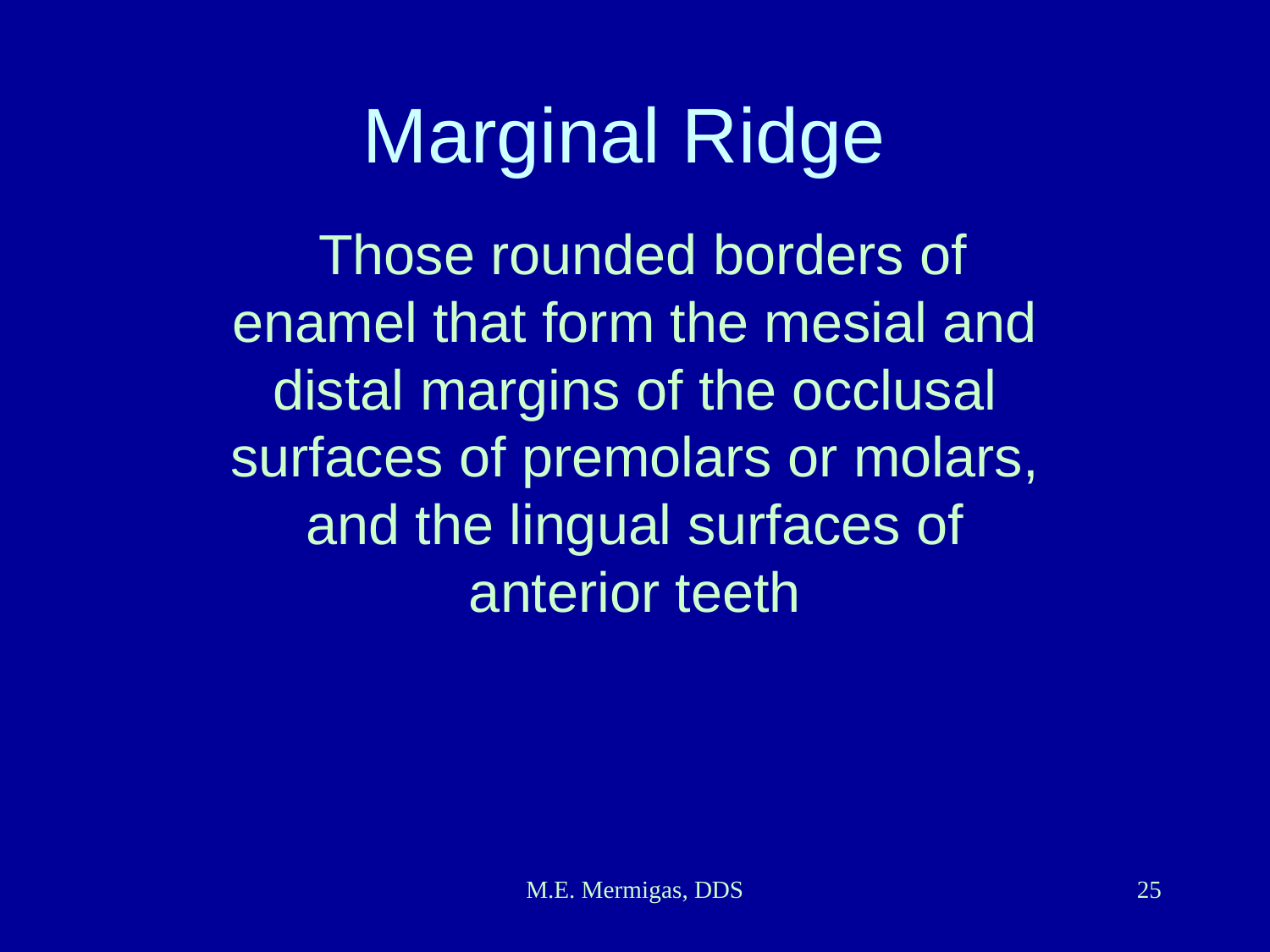

# Marginal Ridge
 Those rounded borders of enamel that form the mesial and distal margins of the occlusal surfaces of premolars or molars, and the lingual surfaces of anterior teeth
M.E. Mermigas, DDS
25